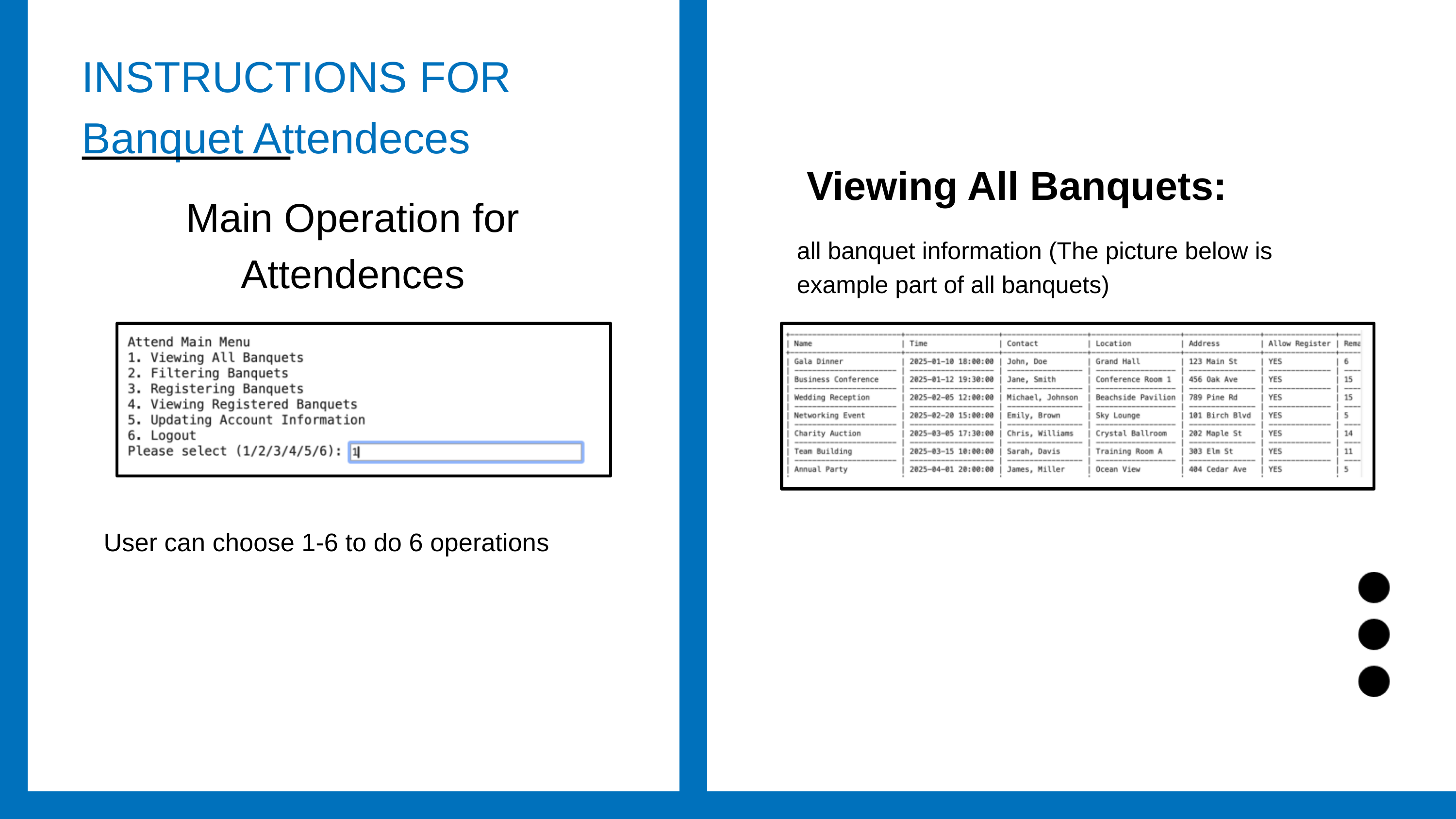

INSTRUCTIONS FOR
Banquet Attendeces

Viewing All Banquets:

Main Operation for Attendences
all banquet information (The picture below is example part of all banquets)

User can choose 1-6 to do 6 operations